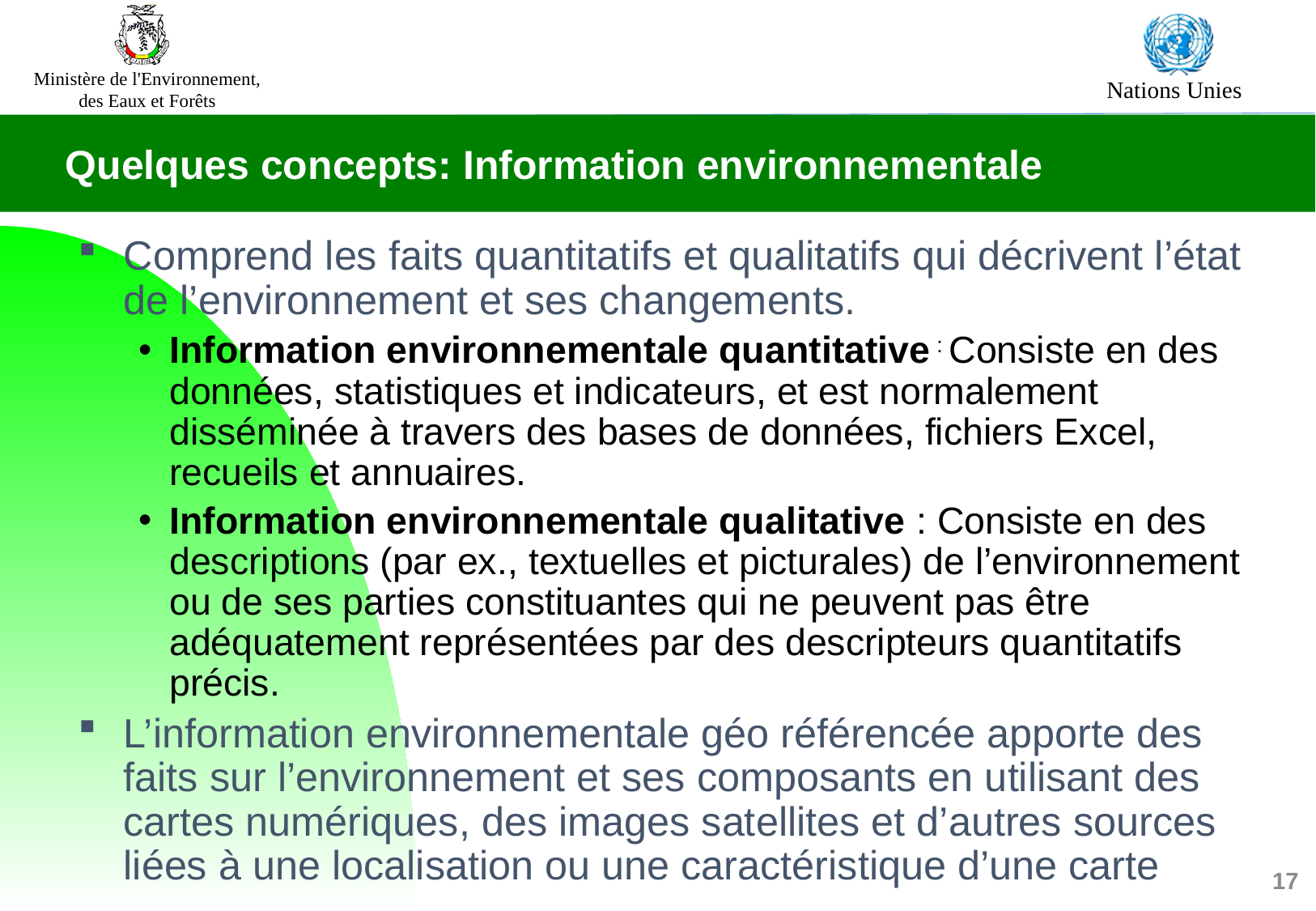

Quelques concepts: Information environnementale

Comprend les faits quantitatifs et qualitatifs qui décrivent l’état de l’environnement et ses changements.
Information environnementale quantitative : Consiste en des données, statistiques et indicateurs, et est normalement disséminée à travers des bases de données, fichiers Excel, recueils et annuaires.
Information environnementale qualitative : Consiste en des descriptions (par ex., textuelles et picturales) de l’environnement ou de ses parties constituantes qui ne peuvent pas être adéquatement représentées par des descripteurs quantitatifs précis.
L’information environnementale géo référencée apporte des faits sur l’environnement et ses composants en utilisant des cartes numériques, des images satellites et d’autres sources liées à une localisation ou une caractéristique d’une carte

17